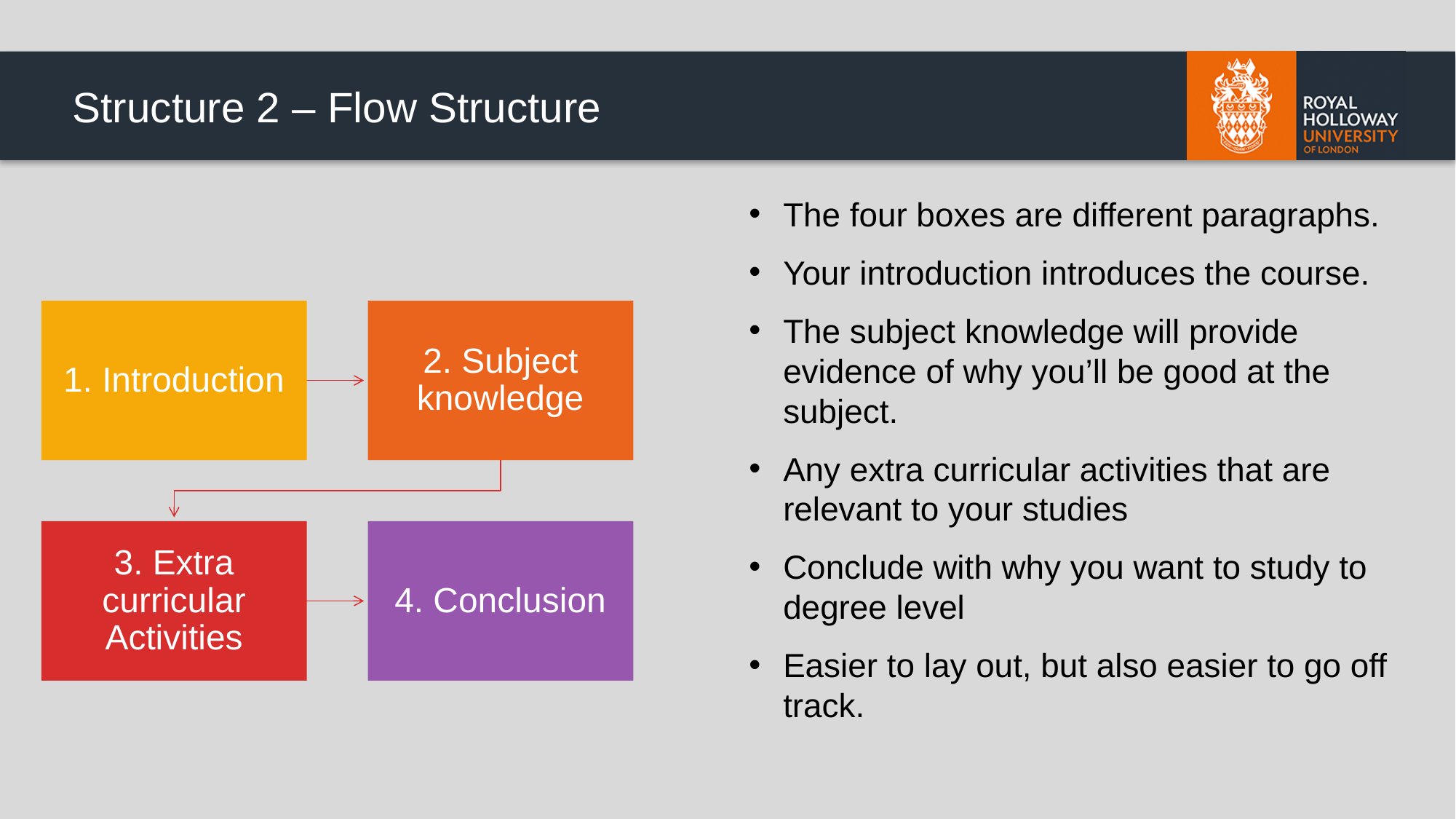

# Structure 2 – Flow Structure
The four boxes are different paragraphs.
Your introduction introduces the course.
The subject knowledge will provide evidence of why you’ll be good at the subject.
Any extra curricular activities that are relevant to your studies
Conclude with why you want to study to degree level
Easier to lay out, but also easier to go off track.

1. Introduction

2. Subject knowledge

3. Extra curricular Activities
4. Conclusion